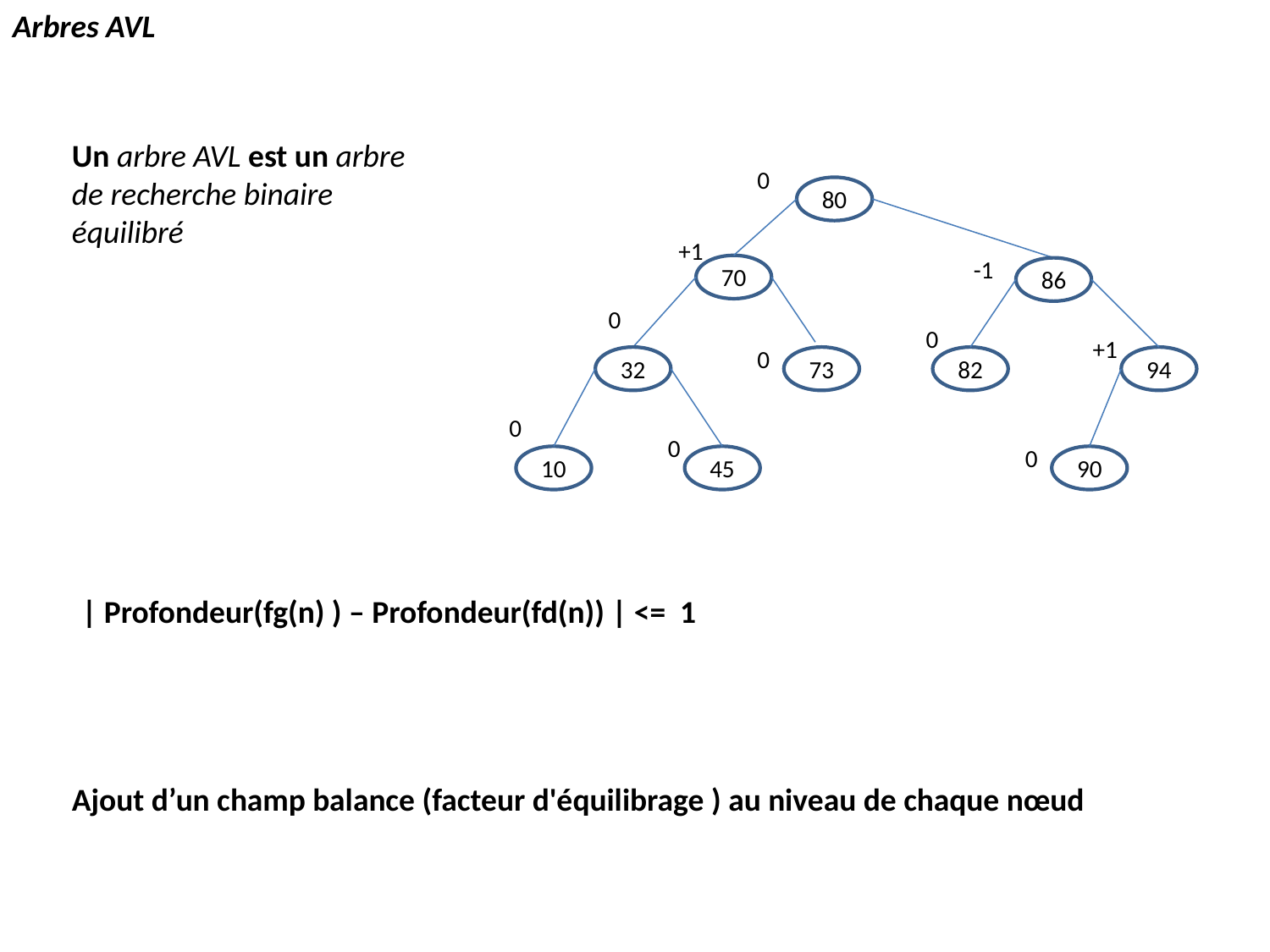

Arbres AVL

Un arbre AVL est un arbre de recherche binaire équilibré
0
80
+1
-1
70
86
0
0
+1
0
32
73
82
94
0
0
0
10
45
90
| Profondeur(fg(n) ) – Profondeur(fd(n)) | <=  1
Ajout d’un champ balance (facteur d'équilibrage ) au niveau de chaque nœud